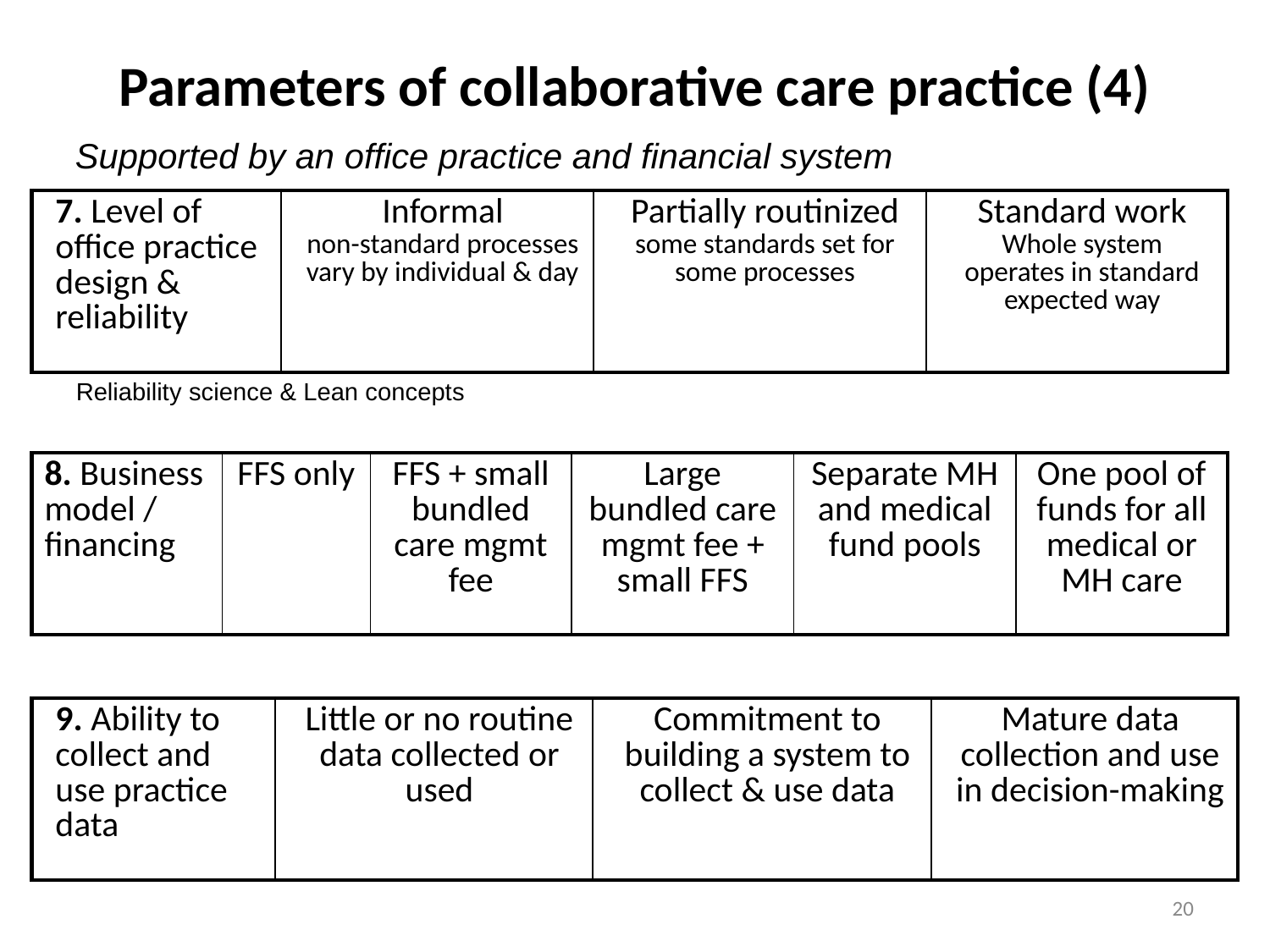

# Parameters of collaborative care practice (4)
Supported by an office practice and financial system
| 7. Level of office practice design & reliability | Informal non-standard processes vary by individual & day | Partially routinized some standards set for some processes | Standard work Whole system operates in standard expected way |
| --- | --- | --- | --- |
Reliability science & Lean concepts
| 8. Business model / financing | FFS only | FFS + small bundled care mgmt fee | Large bundled care mgmt fee + small FFS | Separate MH and medical fund pools | One pool of funds for all medical or MH care |
| --- | --- | --- | --- | --- | --- |
| 9. Ability to collect and use practice data | Little or no routine data collected or used | Commitment to building a system to collect & use data | Mature data collection and use in decision-making |
| --- | --- | --- | --- |
20